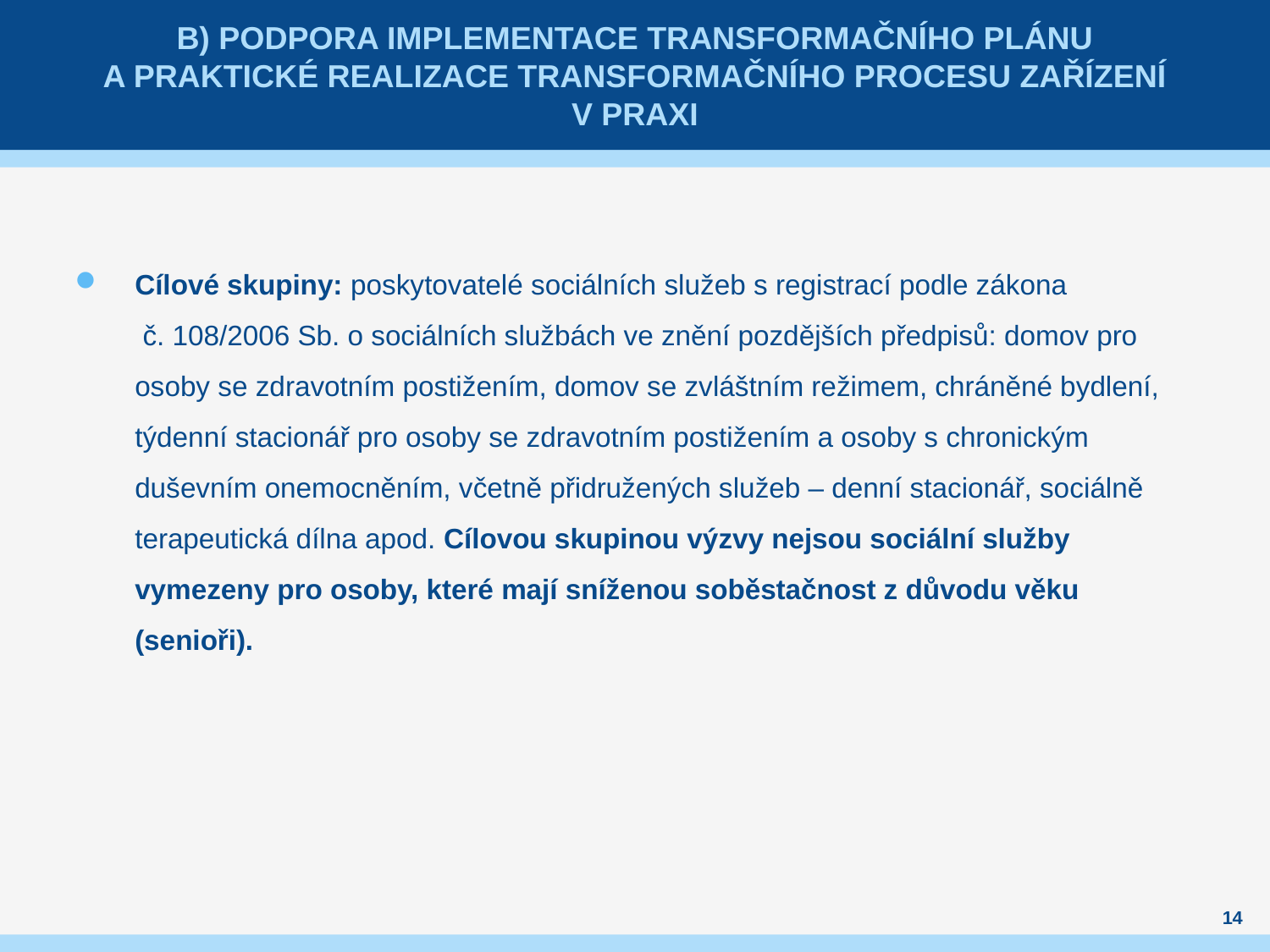

# B) Podpora implementace transformačního plánu a praktické realizace transformačního procesu zařízení v praxi
Cílové skupiny: poskytovatelé sociálních služeb s registrací podle zákona
 č. 108/2006 Sb. o sociálních službách ve znění pozdějších předpisů: domov pro osoby se zdravotním postižením, domov se zvláštním režimem, chráněné bydlení, týdenní stacionář pro osoby se zdravotním postižením a osoby s chronickým duševním onemocněním, včetně přidružených služeb – denní stacionář, sociálně terapeutická dílna apod. Cílovou skupinou výzvy nejsou sociální služby vymezeny pro osoby, které mají sníženou soběstačnost z důvodu věku (senioři).

14